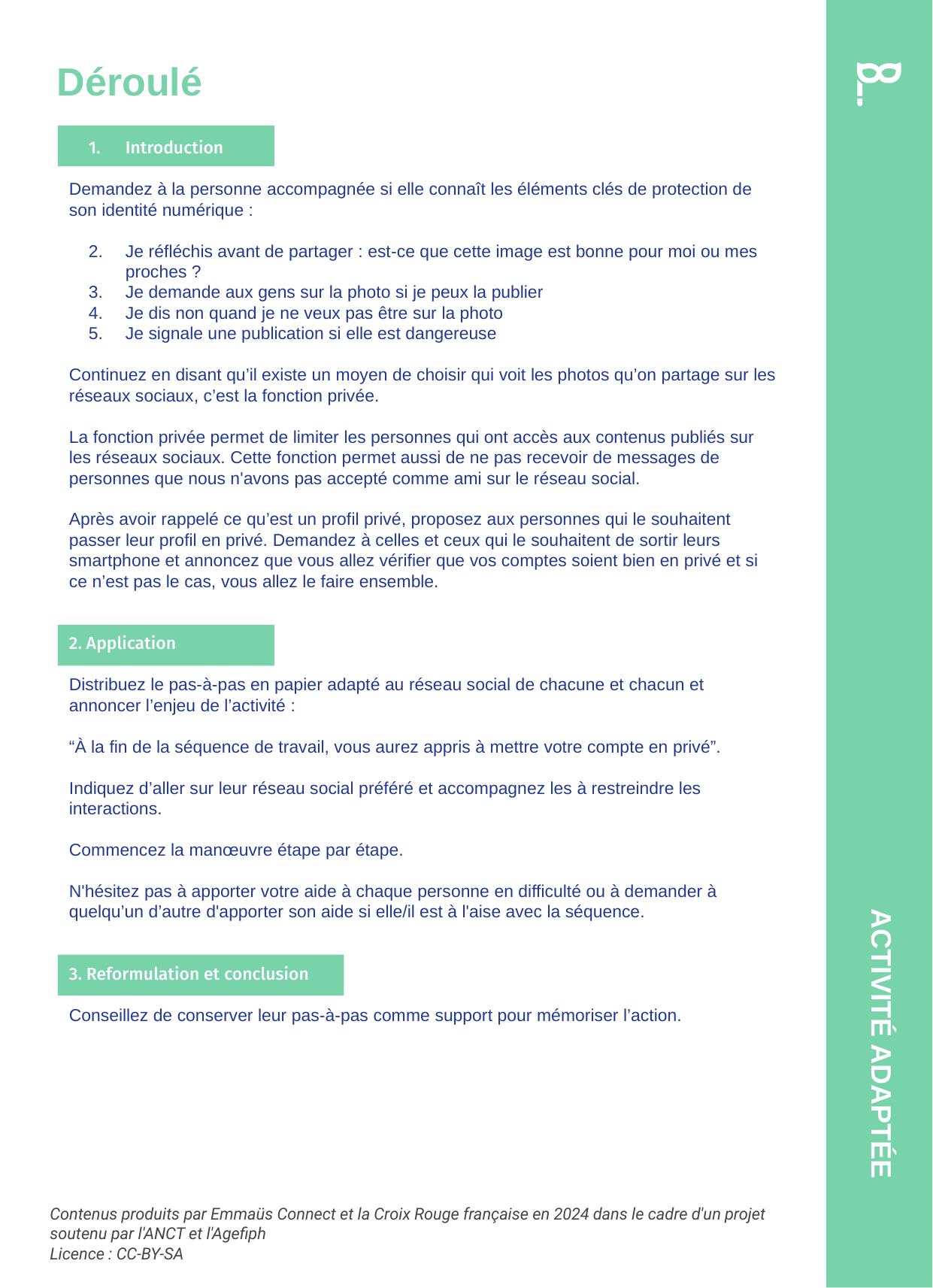

Déroulé

Introduction

Demandez à la personne accompagnée si elle connaît les éléments clés de protection de son identité numérique :

Je réfléchis avant de partager : est-ce que cette image est bonne pour moi ou mes proches ?
Je demande aux gens sur la photo si je peux la publier
Je dis non quand je ne veux pas être sur la photo
Je signale une publication si elle est dangereuse

Continuez en disant qu’il existe un moyen de choisir qui voit les photos qu’on partage sur les réseaux sociaux, c’est la fonction privée.

La fonction privée permet de limiter les personnes qui ont accès aux contenus publiés sur les réseaux sociaux. Cette fonction permet aussi de ne pas recevoir de messages de personnes que nous n'avons pas accepté comme ami sur le réseau social.

Après avoir rappelé ce qu’est un profil privé, proposez aux personnes qui le souhaitent passer leur profil en privé. Demandez à celles et ceux qui le souhaitent de sortir leurs smartphone et annoncez que vous allez vérifier que vos comptes soient bien en privé et si ce n’est pas le cas, vous allez le faire ensemble.

2. Application

Distribuez le pas-à-pas en papier adapté au réseau social de chacune et chacun et annoncer l’enjeu de l’activité :

“À la fin de la séquence de travail, vous aurez appris à mettre votre compte en privé”.

Indiquez d’aller sur leur réseau social préféré et accompagnez les à restreindre les interactions.

Commencez la manœuvre étape par étape.

N'hésitez pas à apporter votre aide à chaque personne en difficulté ou à demander à quelqu’un d’autre d'apporter son aide si elle/il est à l'aise avec la séquence.

3. Reformulation et conclusion

Conseillez de conserver leur pas-à-pas comme support pour mémoriser l’action.

ACTIVITÉ ADAPTÉE